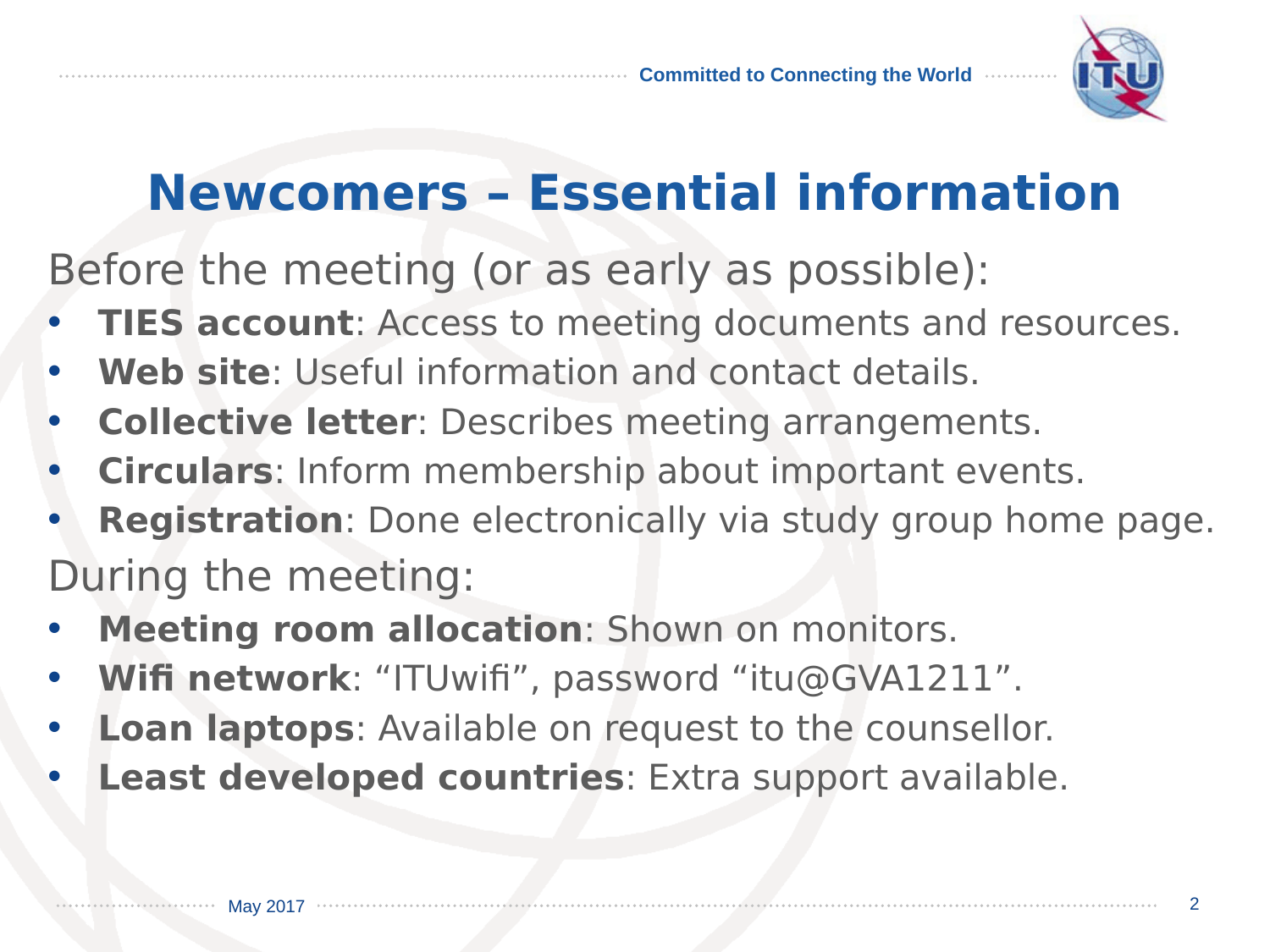

# Newcomers – Essential information
Before the meeting (or as early as possible):
TIES account: Access to meeting documents and resources.
Web site: Useful information and contact details.
Collective letter: Describes meeting arrangements.
Circulars: Inform membership about important events.
Registration: Done electronically via study group home page.
During the meeting:
Meeting room allocation: Shown on monitors.
Wifi network: “ITUwifi”, password “itu@GVA1211”.
Loan laptops: Available on request to the counsellor.
Least developed countries: Extra support available.
2